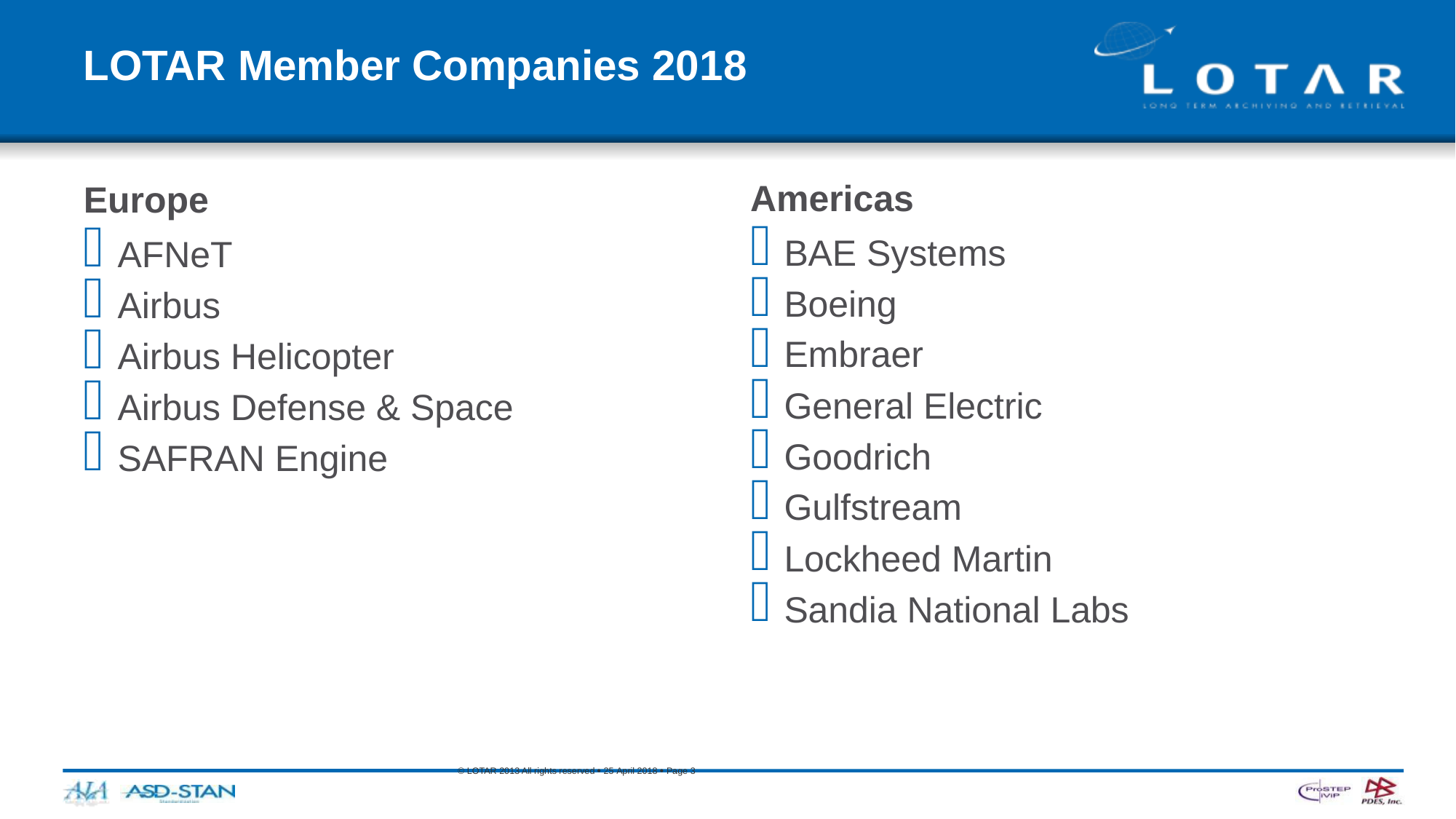

# LOTAR Member Companies 2018
Americas
Europe
BAE Systems
Boeing
Embraer
General Electric
Goodrich
Gulfstream
Lockheed Martin
Sandia National Labs

AFNeT
Airbus
Airbus Helicopter
Airbus Defense & Space
SAFRAN Engine

© LOTAR 2013 All rights reserved • 25 April 2018 • Page 3